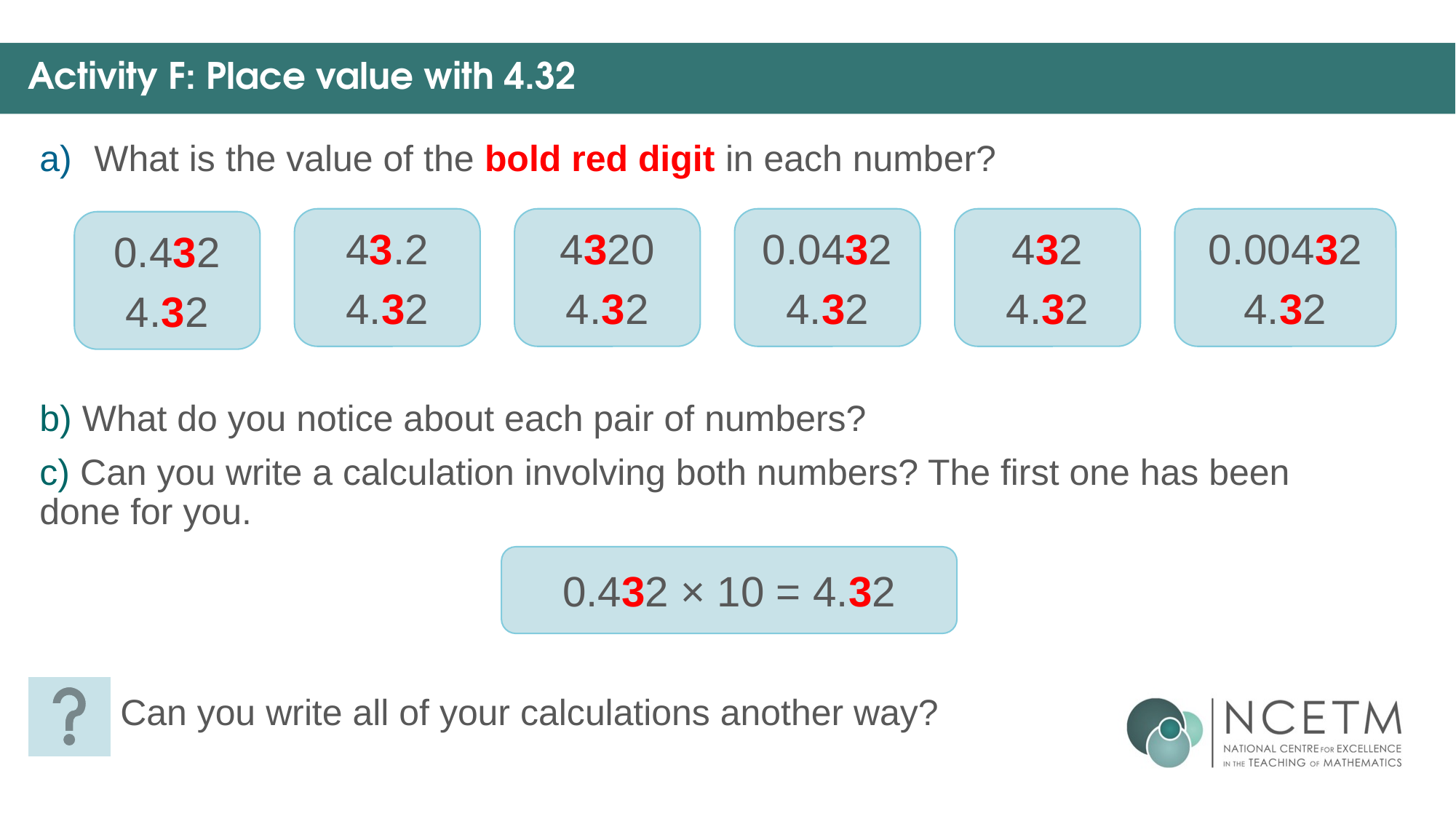

Activity F: Place value with 4.32

What is the value of the bold red digit in each number?
43.2
4.32
4320
4.32
0.0432
4.32
432
4.32
0.00432
4.32
0.432
4.32
b) What do you notice about each pair of numbers?
c) Can you write a calculation involving both numbers? The first one has been done for you.
0.432 × 10 = 4.32

Can you write all of your calculations another way?